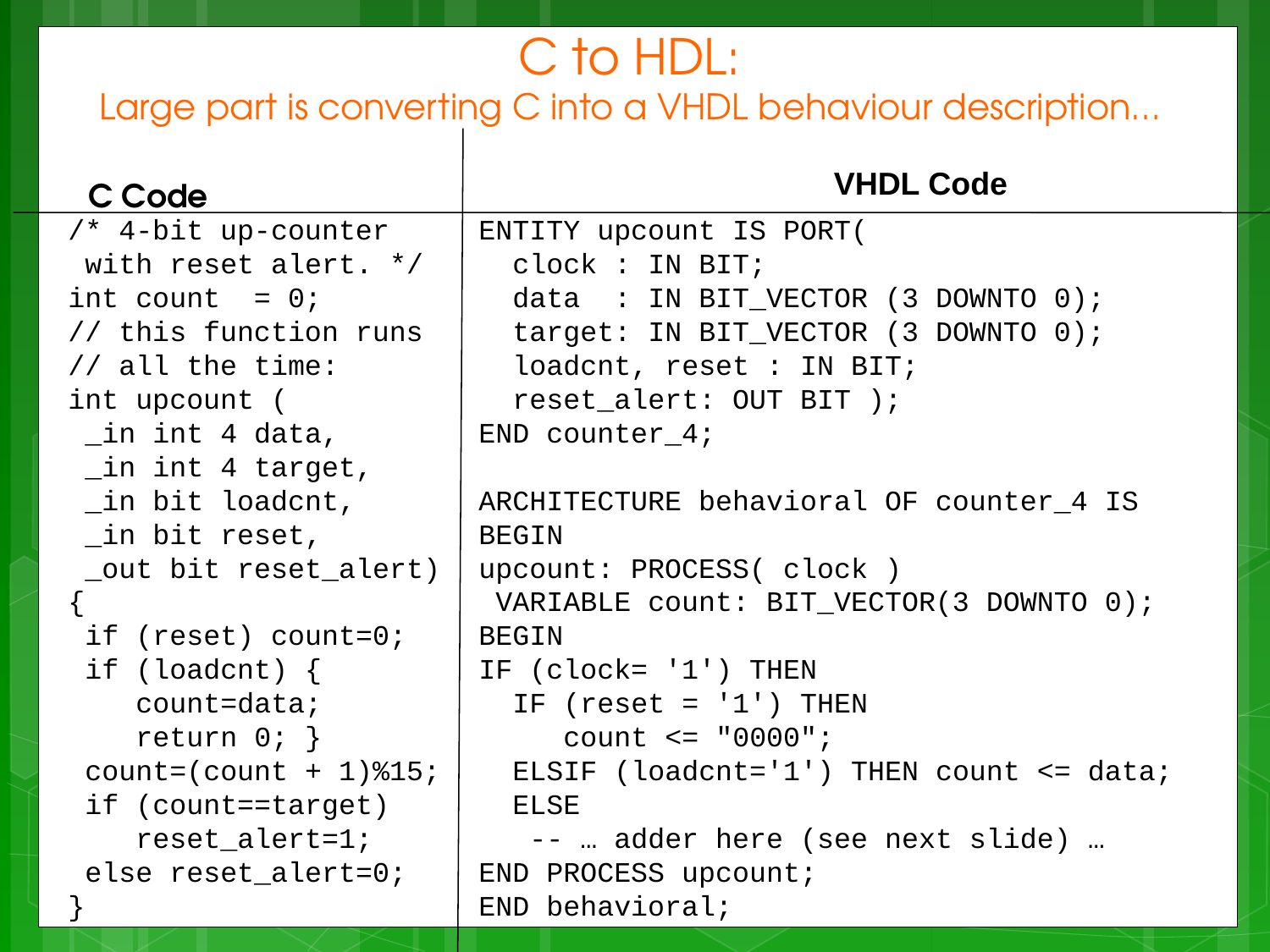

C to HDL:
Large part is converting C into a VHDL behaviour description…

VHDL Code
   C Code
/* 4-bit up-counter
 with reset alert. */
int count  = 0;
// this function runs
// all the time:
int upcount (
 _in int 4 data,
 _in int 4 target,
 _in bit loadcnt,
 _in bit reset,
 _out bit reset_alert)
{
 if (reset) count=0;
 if (loadcnt) {
    count=data;
    return 0; }
 count=(count + 1)%15;
 if (count==target)
    reset_alert=1;
 else reset_alert=0;
}
ENTITY upcount IS PORT(
  clock : IN BIT;
  data  : IN BIT_VECTOR (3 DOWNTO 0);
  target: IN BIT_VECTOR (3 DOWNTO 0);
  loadcnt, reset : IN BIT;
  reset_alert: OUT BIT );
END counter_4;

ARCHITECTURE behavioral OF counter_4 IS
BEGIN
upcount: PROCESS( clock )
 VARIABLE count: BIT_VECTOR(3 DOWNTO 0);
BEGIN
IF (clock= '1') THEN
  IF (reset = '1') THEN
     count <= "0000";
  ELSIF (loadcnt='1') THEN count <= data;
  ELSE
   -- … adder here (see next slide) …
END PROCESS upcount;
END behavioral;